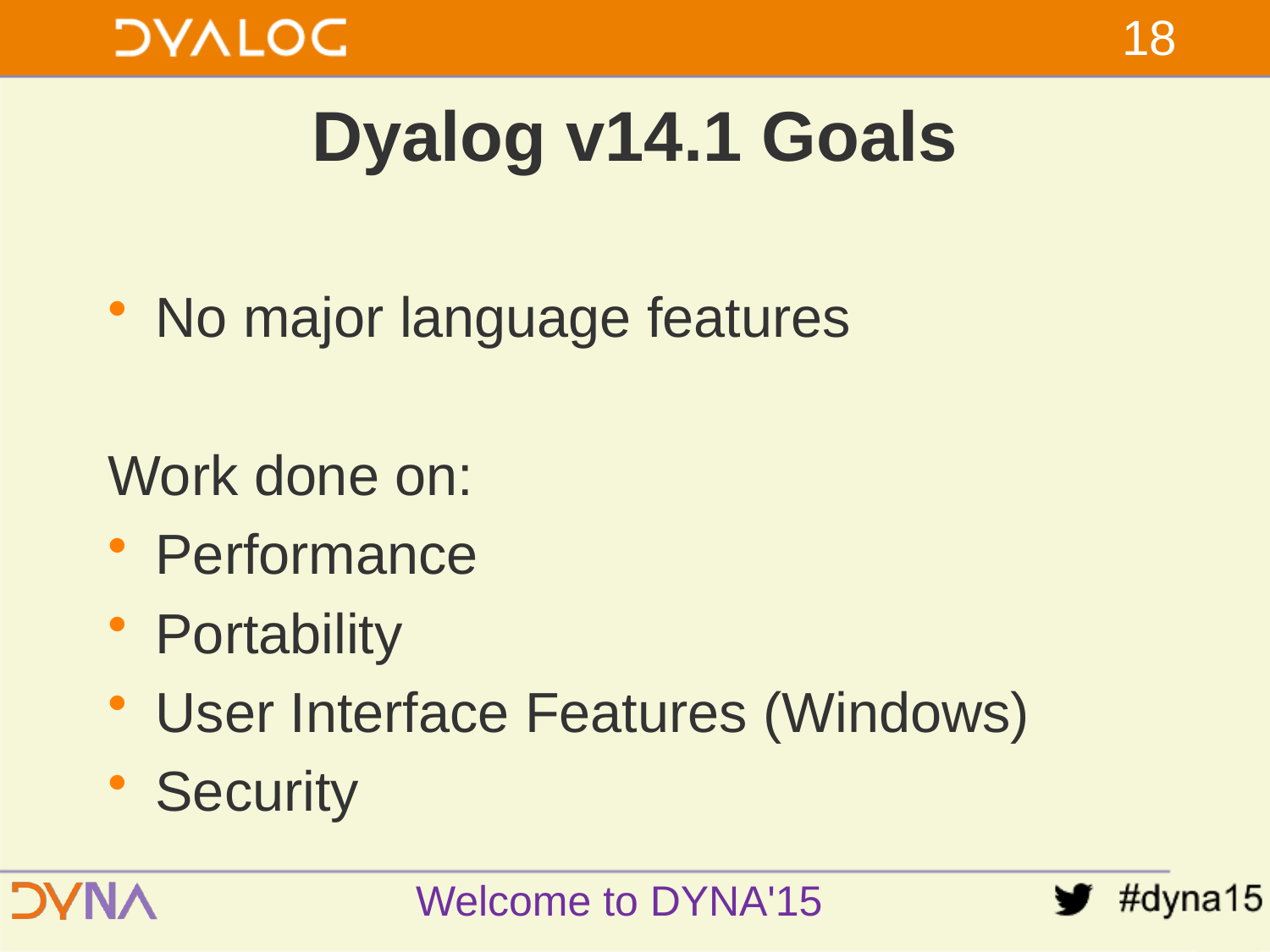

18
# Dyalog v14.1 Goals
No major language features

Work done on:
Performance
Portability
User Interface Features (Windows)
Security
Welcome to DYNA'15